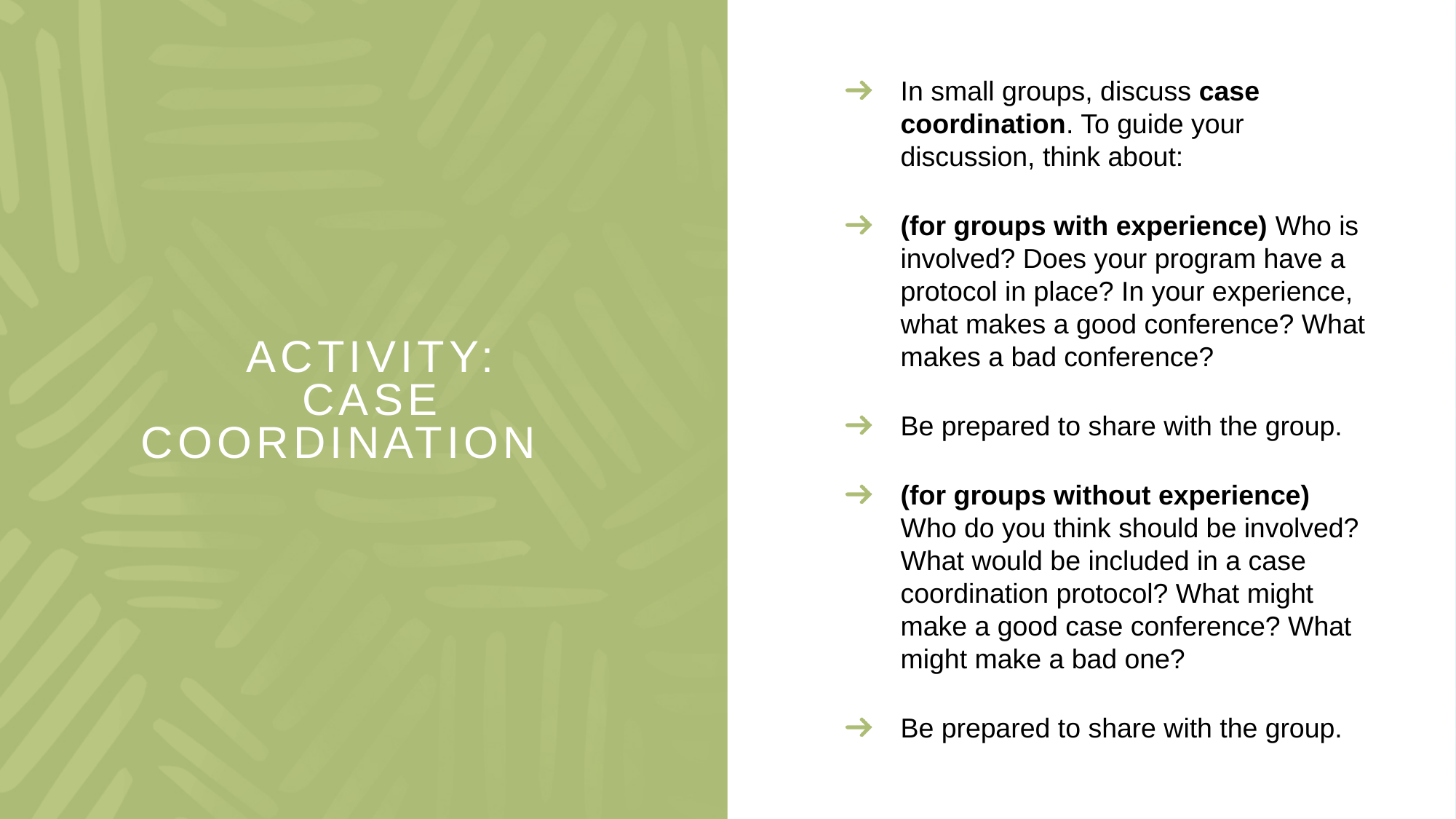

In small groups, discuss case coordination. To guide your discussion, think about:
(for groups with experience) Who is involved? Does your program have a protocol in place? In your experience, what makes a good conference? What makes a bad conference?
Be prepared to share with the group.
(for groups without experience) Who do you think should be involved? What would be included in a case coordination protocol? What might make a good case conference? What might make a bad one?
Be prepared to share with the group.

# activity: Case coordination